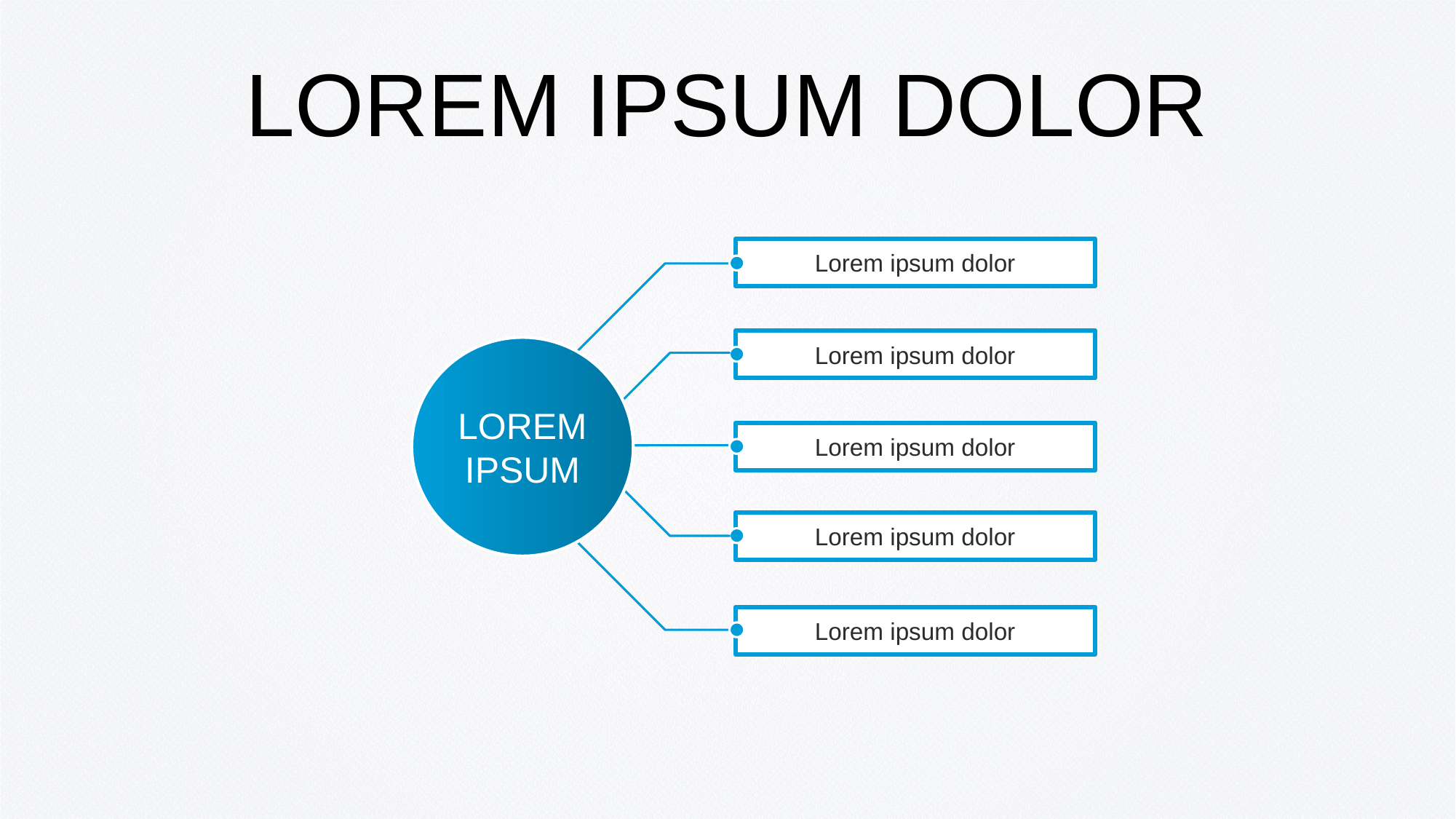

# LOREM IPSUM DOLOR
Lorem ipsum dolor

Lorem ipsum dolor
LOREM IPSUM

Lorem ipsum dolor

Lorem ipsum dolor

Lorem ipsum dolor